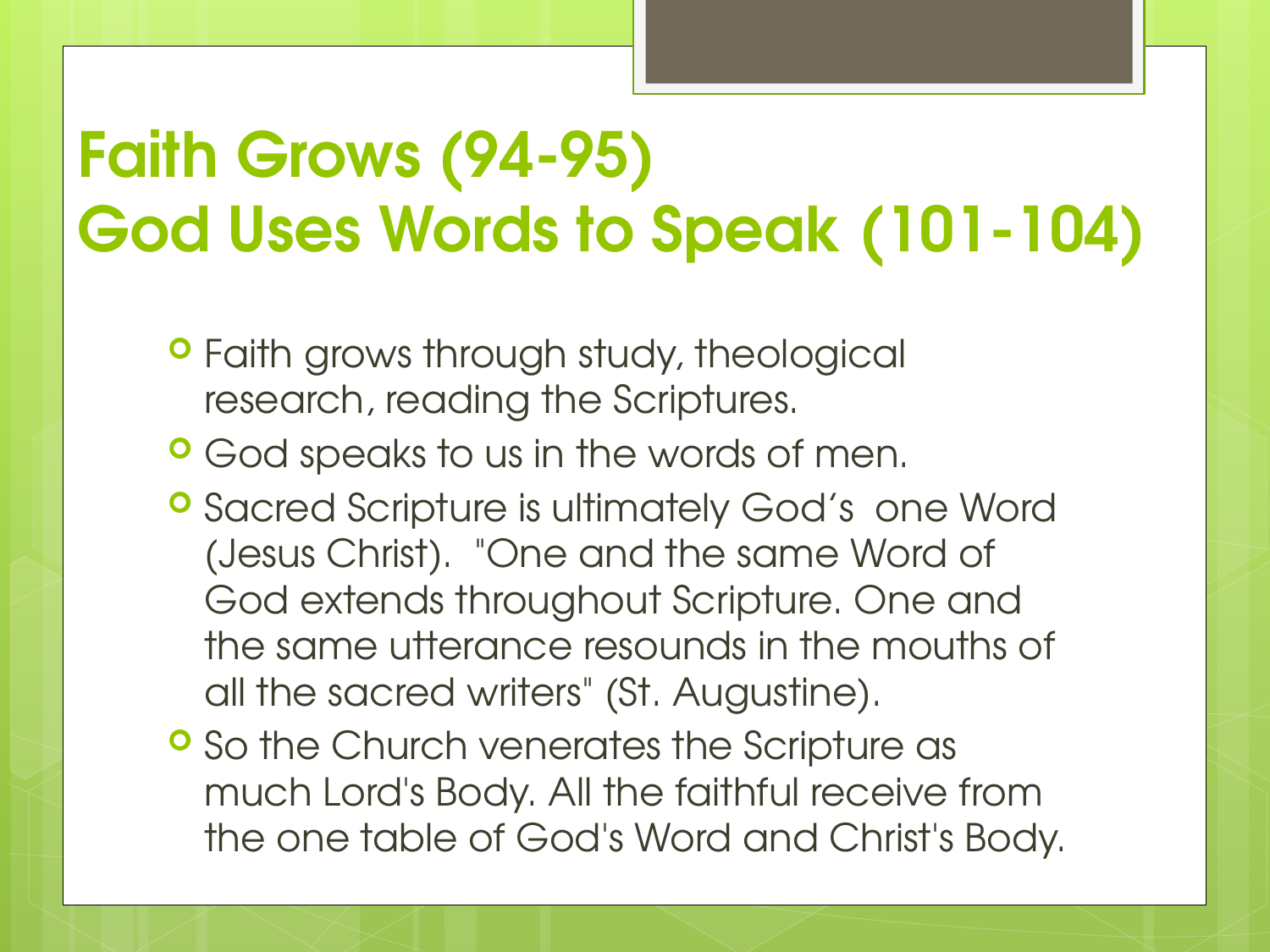

# Faith Grows (94-95) God Uses Words to Speak (101-104)
Faith grows through study, theological research, reading the Scriptures.
God speaks to us in the words of men.
Sacred Scripture is ultimately God’s  one Word (Jesus Christ).  "One and the same Word of God extends throughout Scripture. One and the same utterance resounds in the mouths of all the sacred writers" (St. Augustine).
So the Church venerates the Scripture as much Lord's Body. All the faithful receive from the one table of God's Word and Christ's Body.